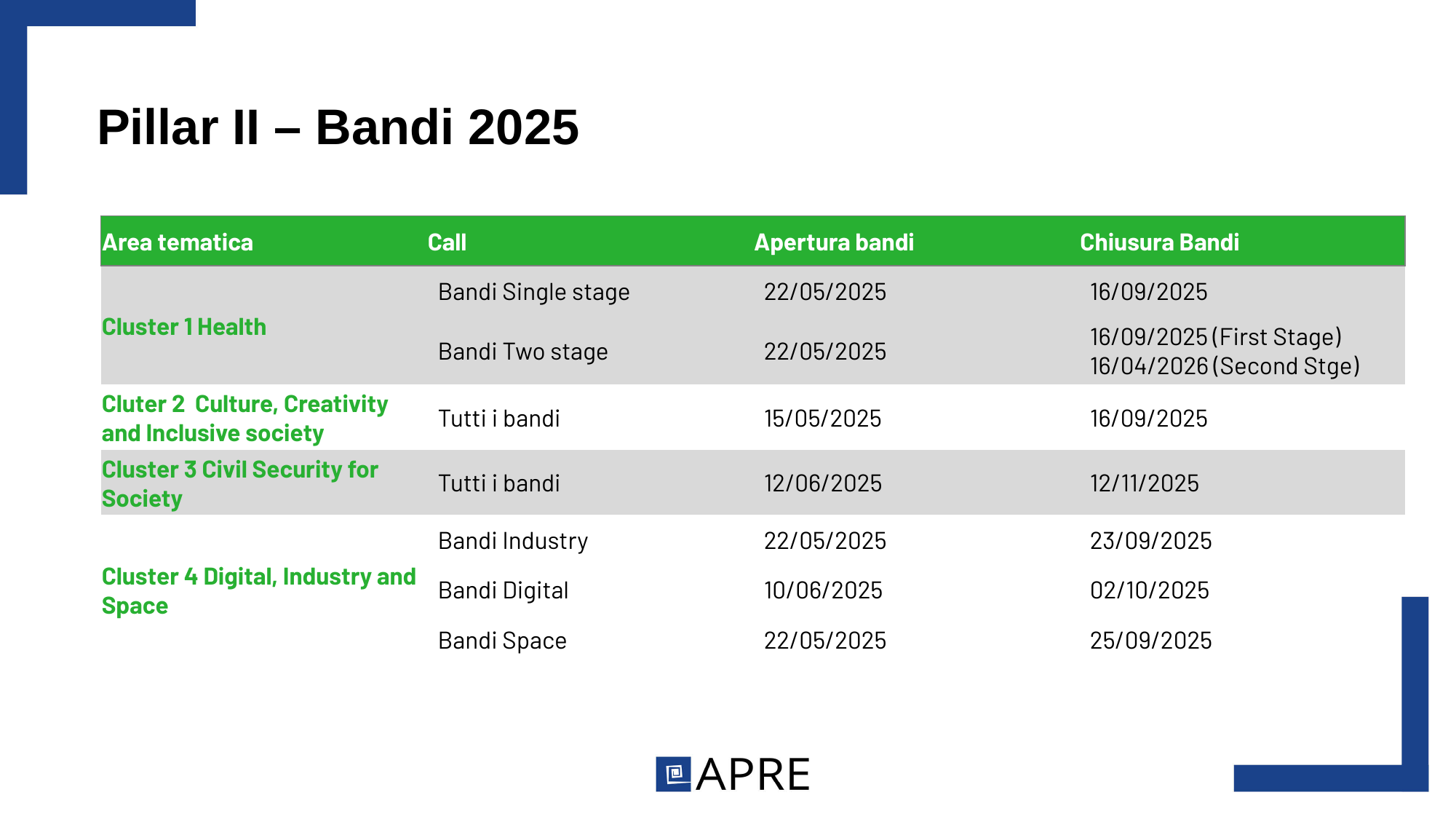

# Pillar II – Bandi 2025
| Area tematica | Call | Apertura bandi | Chiusura Bandi |
| --- | --- | --- | --- |
| Cluster 1 Health | Bandi Single stage | 22/05/2025 | 16/09/2025 |
|  | Bandi Two stage | 22/05/2025 | 16/09/2025 (First Stage) 16/04/2026 (Second Stge) |
| Cluter 2 Culture, Creativity and Inclusive society | Tutti i bandi | 15/05/2025 | 16/09/2025 |
| Cluster 3 Civil Security for Society | Tutti i bandi | 12/06/2025 | 12/11/2025 |
| Cluster 4 Digital, Industry and Space | Bandi Industry | 22/05/2025 | 23/09/2025 |
|  | Bandi Digital | 10/06/2025 | 02/10/2025 |
|  | Bandi Space | 22/05/2025 | 25/09/2025 |